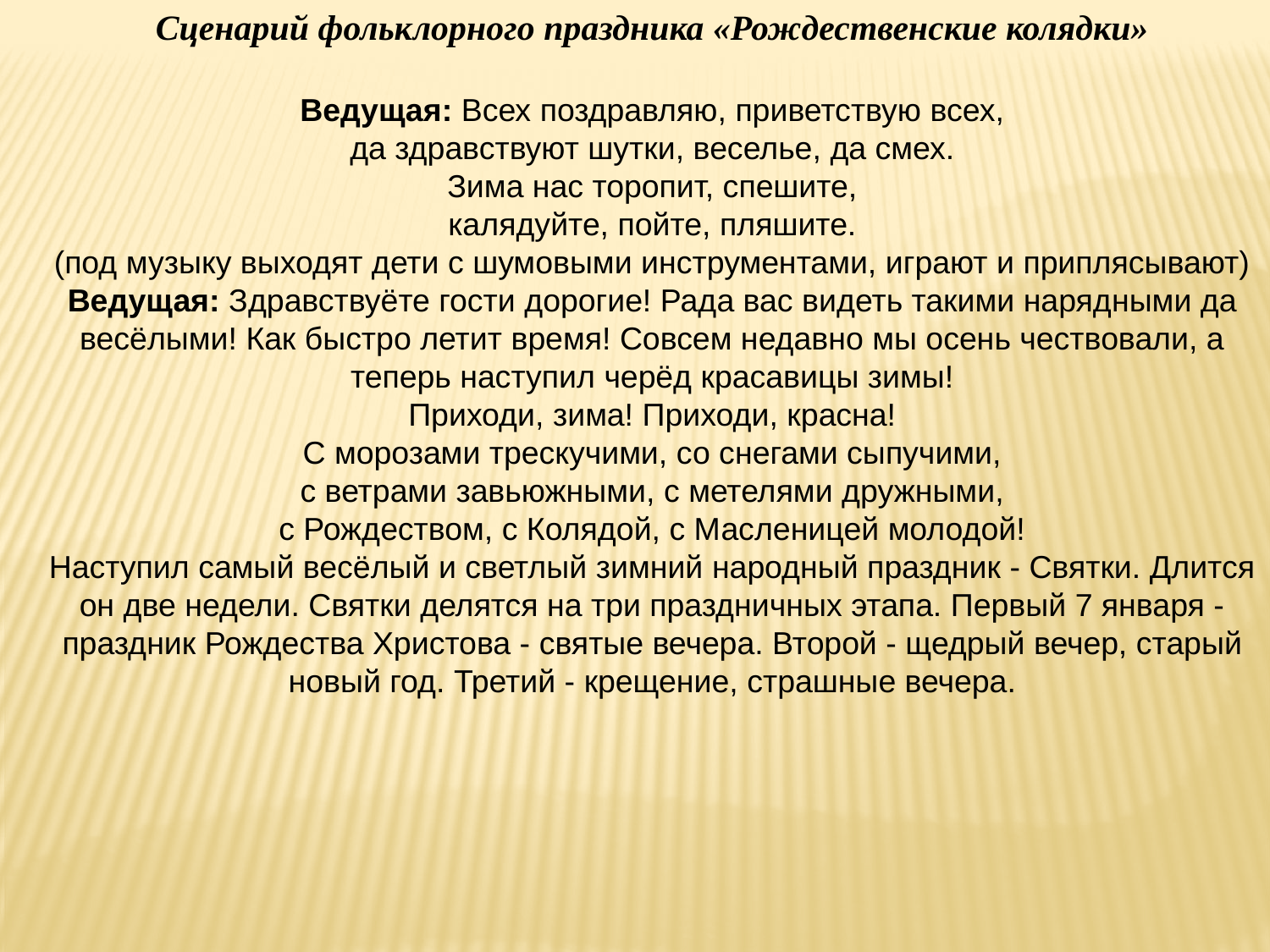

Сценарий фольклорного праздника «Рождественские колядки»

Ведущая: Всех поздравляю, приветствую всех,
да здравствуют шутки, веселье, да смех.
Зима нас торопит, спешите,
калядуйте, пойте, пляшите.
(под музыку выходят дети с шумовыми инструментами, играют и приплясывают)
Ведущая: Здравствуёте гости дорогие! Рада вас видеть такими нарядными да весёлыми! Как быстро летит время! Совсем недавно мы осень чествовали, а теперь наступил черёд красавицы зимы!
Приходи, зима! Приходи, красна!
С морозами трескучими, со снегами сыпучими,
с ветрами завьюжными, с метелями дружными,
с Рождеством, с Колядой, с Масленицей молодой!
Наступил самый весёлый и светлый зимний народный праздник - Святки. Длится он две недели. Святки делятся на три праздничных этапа. Первый 7 января - праздник Рождества Христова - святые вечера. Второй - щедрый вечер, старый новый год. Третий - крещение, страшные вечера.